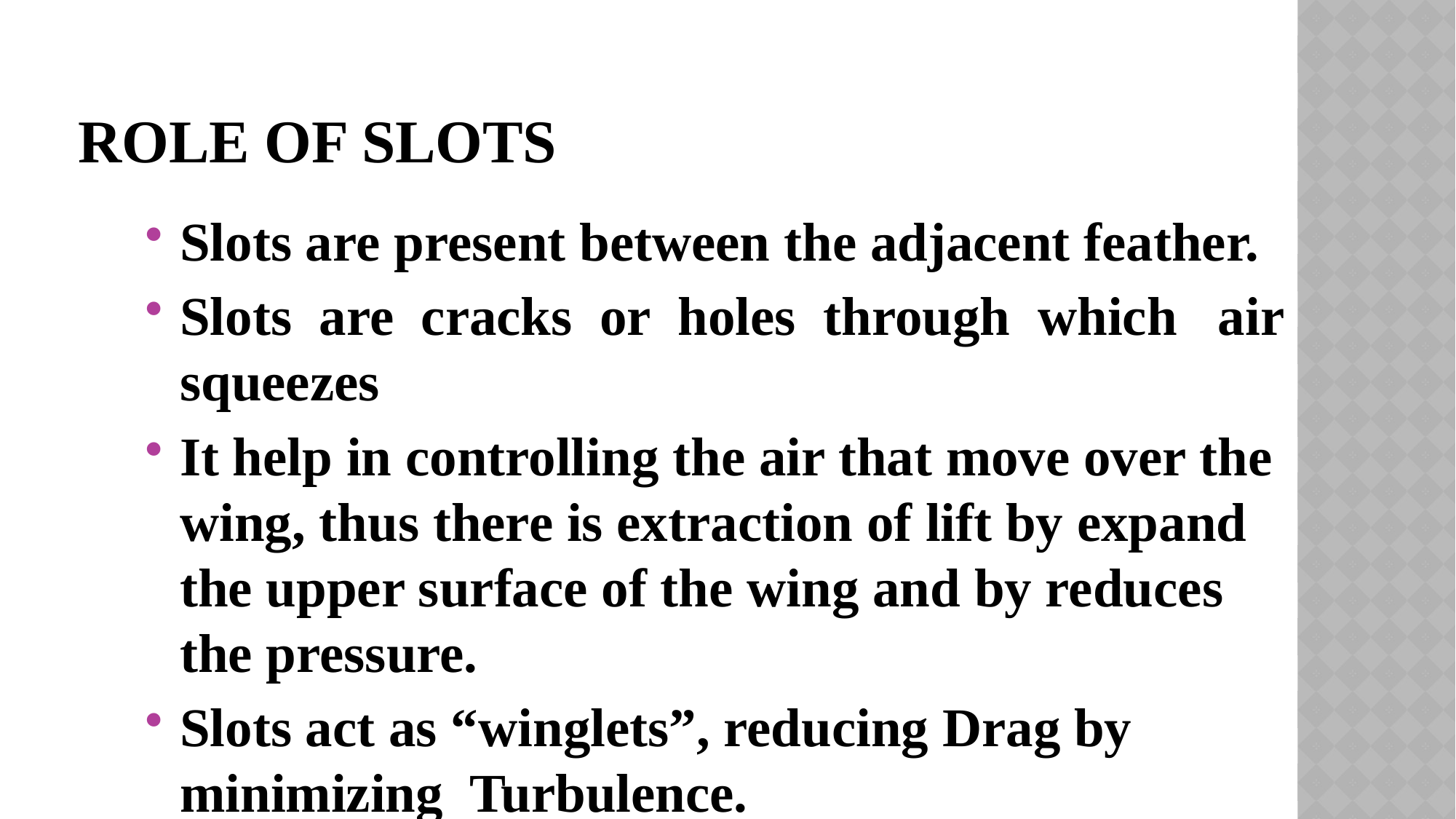

# Role of slots
Slots are present between the adjacent feather.
Slots  are  cracks  or  holes  through  which   air squeezes
It help in controlling the air that move over the wing, thus there is extraction of lift by expand the upper surface of the wing and by reduces the pressure.
Slots act as “winglets”, reducing Drag by minimizing  Turbulence.